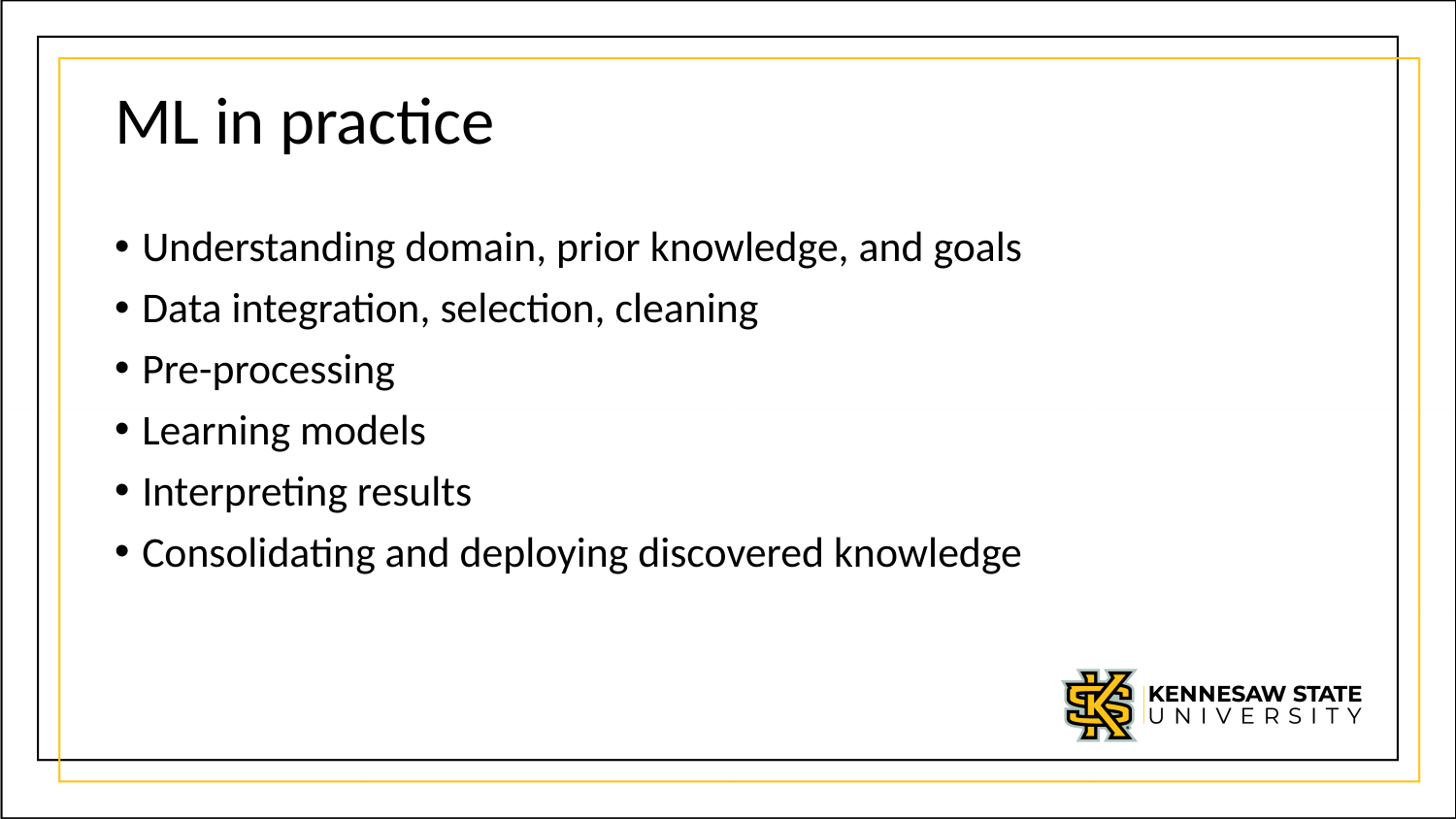

# ML in practice
Understanding domain, prior knowledge, and goals
Data integration, selection, cleaning
Pre-processing
Learning models
Interpreting results
Consolidating and deploying discovered knowledge